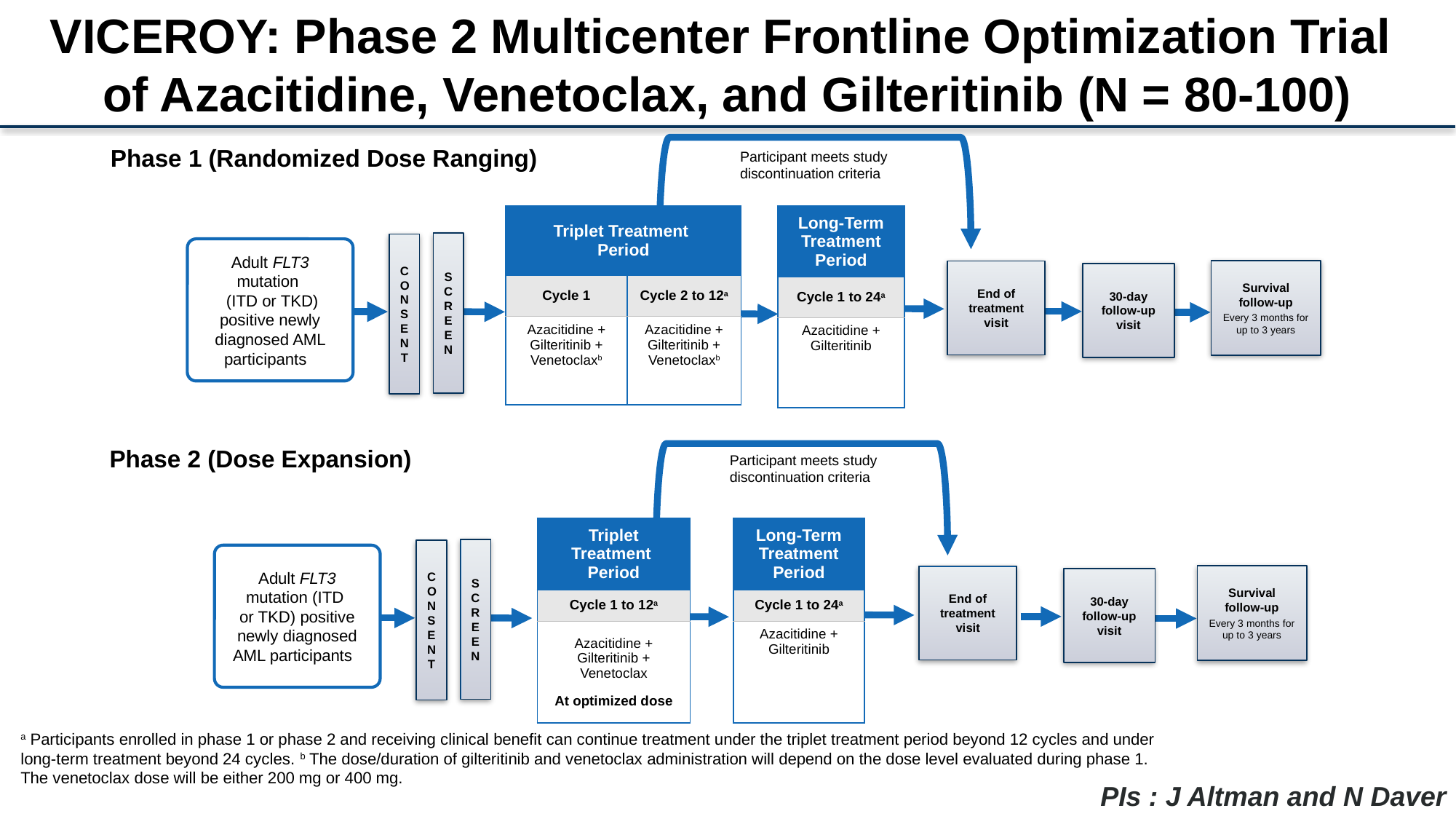

# VICEROY: Phase 2 Multicenter Frontline Optimization Trial of Azacitidine, Venetoclax, and Gilteritinib (N = 80-100)

Phase 1 (Randomized Dose Ranging)
Participant meets study
discontinuation criteria
| Triplet Treatment Period |  |
| --- | --- |
| Cycle 1 | Cycle 2 to 12a |
| Azacitidine + Gilteritinib + Venetoclaxb | Azacitidine + Gilteritinib + Venetoclaxb |
| Long-Term Treatment Period |
| --- |
| Cycle 1 to 24a |
| Azacitidine + Gilteritinib |
SCREEN
CONSENT
Adult FLT3 mutation
 (ITD or TKD) positive newly diagnosed AML participants
Survival follow-up

Every 3 months for up to 3 years
End of treatment
visit
30-day follow-up visit

Phase 2 (Dose Expansion)
Participant meets study
discontinuation criteria
| Triplet Treatment Period |  | Long-Term Treatment Period |
| --- | --- | --- |
| Cycle 1 to 12a |  | Cycle 1 to 24a |
| Azacitidine + Gilteritinib + Venetoclax At optimized dose |  | Azacitidine + Gilteritinib |
SCREEN
CONSENT
Adult FLT3 mutation (ITD
or TKD) positive newly diagnosed AML participants
Survival follow-up

Every 3 months for up to 3 years
End of treatment
visit
30-day follow-up visit
a Participants enrolled in phase 1 or phase 2 and receiving clinical benefit can continue treatment under the triplet treatment period beyond 12 cycles and under long-term treatment beyond 24 cycles. b The dose/duration of gilteritinib and venetoclax administration will depend on the dose level evaluated during phase 1. The venetoclax dose will be either 200 mg or 400 mg.
PIs : J Altman and N Daver